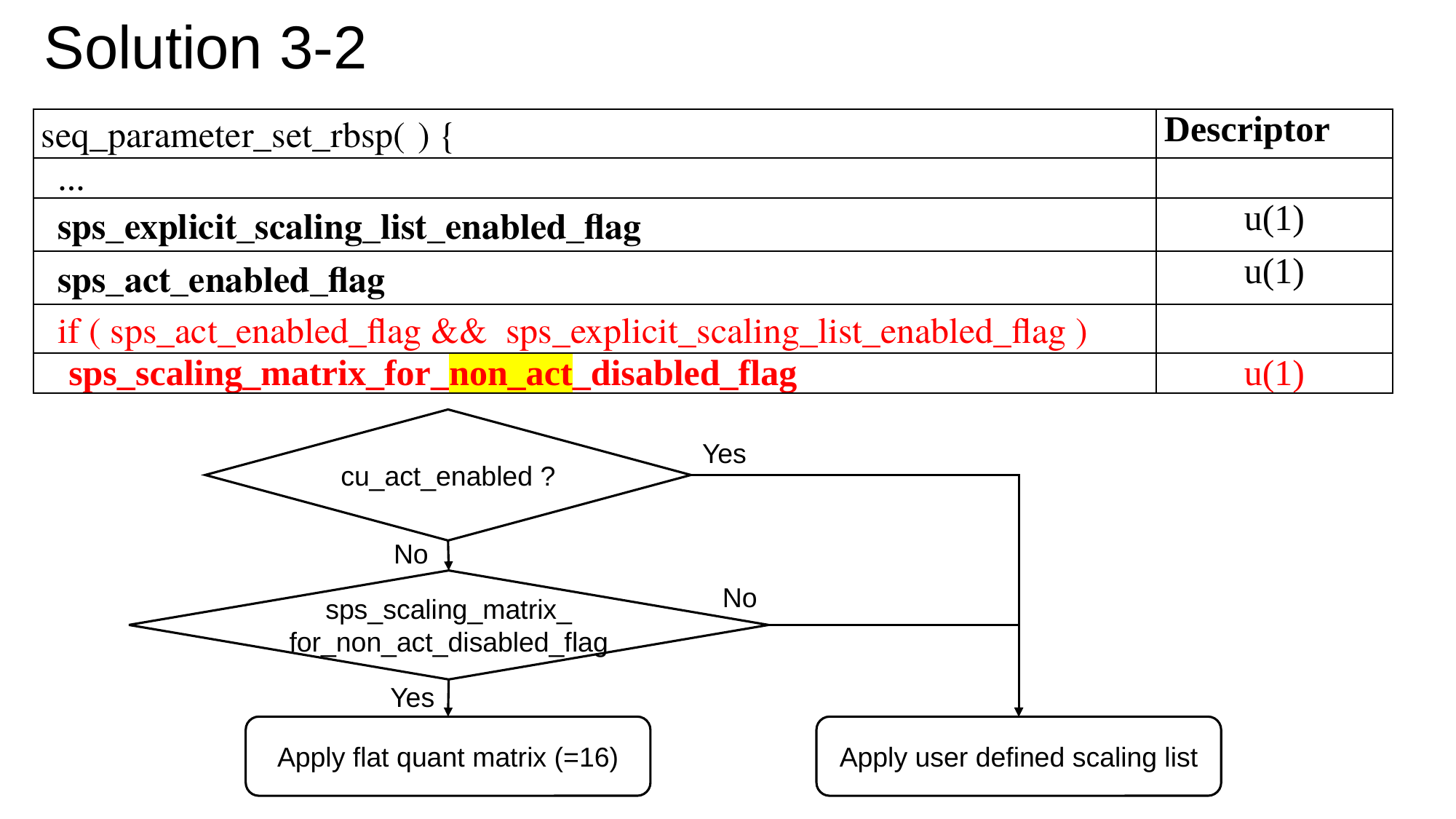

Solution 3-2
| seq\_parameter\_set\_rbsp( ) { | Descriptor |
| --- | --- |
| ... |  |
| sps\_explicit\_scaling\_list\_enabled\_flag | u(1) |
| sps\_act\_enabled\_flag | u(1) |
| if ( sps\_act\_enabled\_flag && sps\_explicit\_scaling\_list\_enabled\_flag ) |  |
| sps\_scaling\_matrix\_for\_non\_act\_disabled\_flag | u(1) |
cu_act_enabled ?
Yes
No
sps_scaling_matrix_
for_non_act_disabled_flag
No
Yes
Apply flat quant matrix (=16)
Apply user defined scaling list